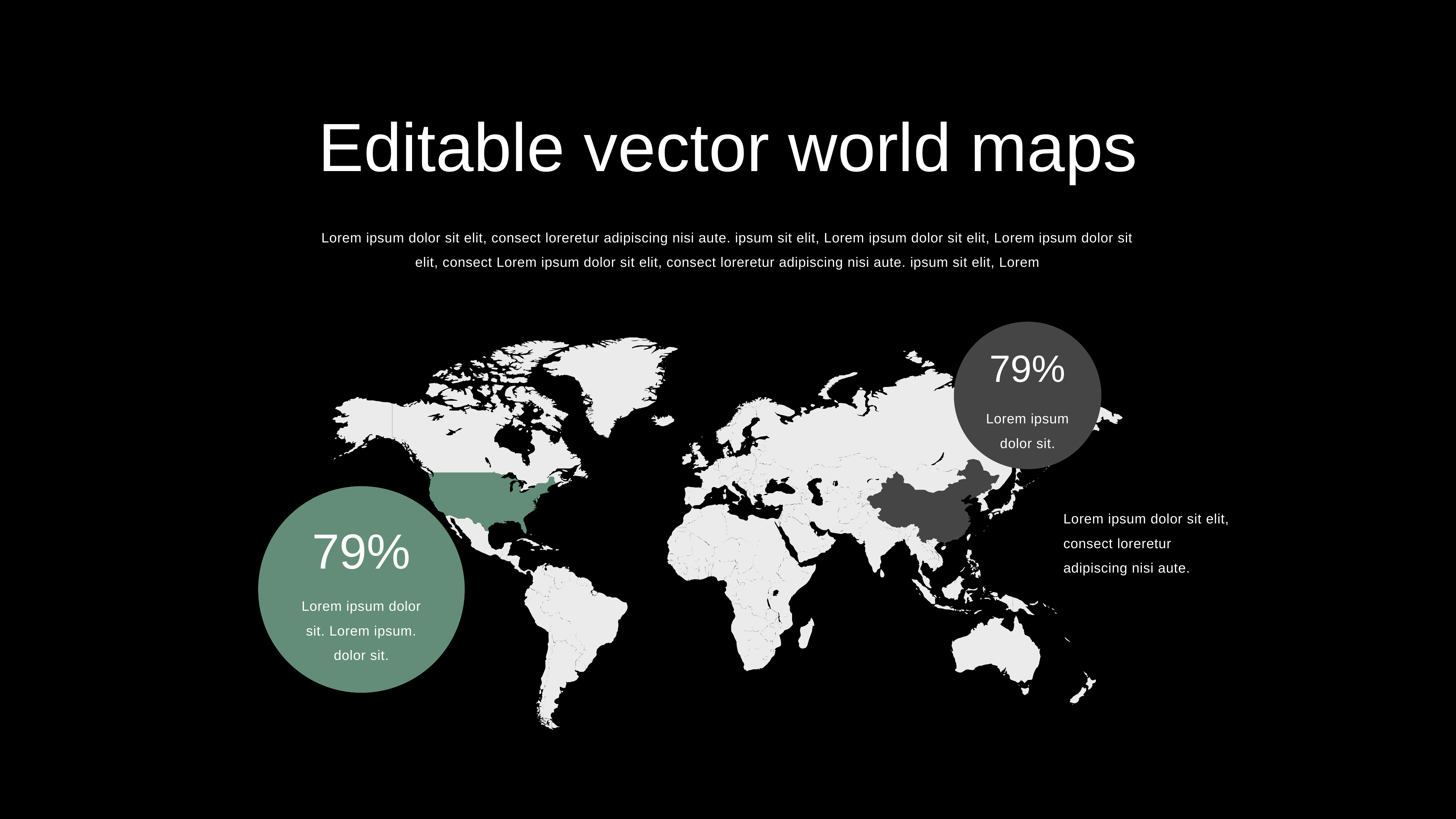

Editable vector world maps
Lorem ipsum dolor sit elit, consect loreretur adipiscing nisi aute. ipsum sit elit, Lorem ipsum dolor sit elit, Lorem ipsum dolor sit elit, consect Lorem ipsum dolor sit elit, consect loreretur adipiscing nisi aute. ipsum sit elit, Lorem

79%
Lorem ipsum dolor sit.

79%
Lorem ipsum dolor sit. Lorem ipsum. dolor sit.
Lorem ipsum dolor sit elit, consect loreretur adipiscing nisi aute.